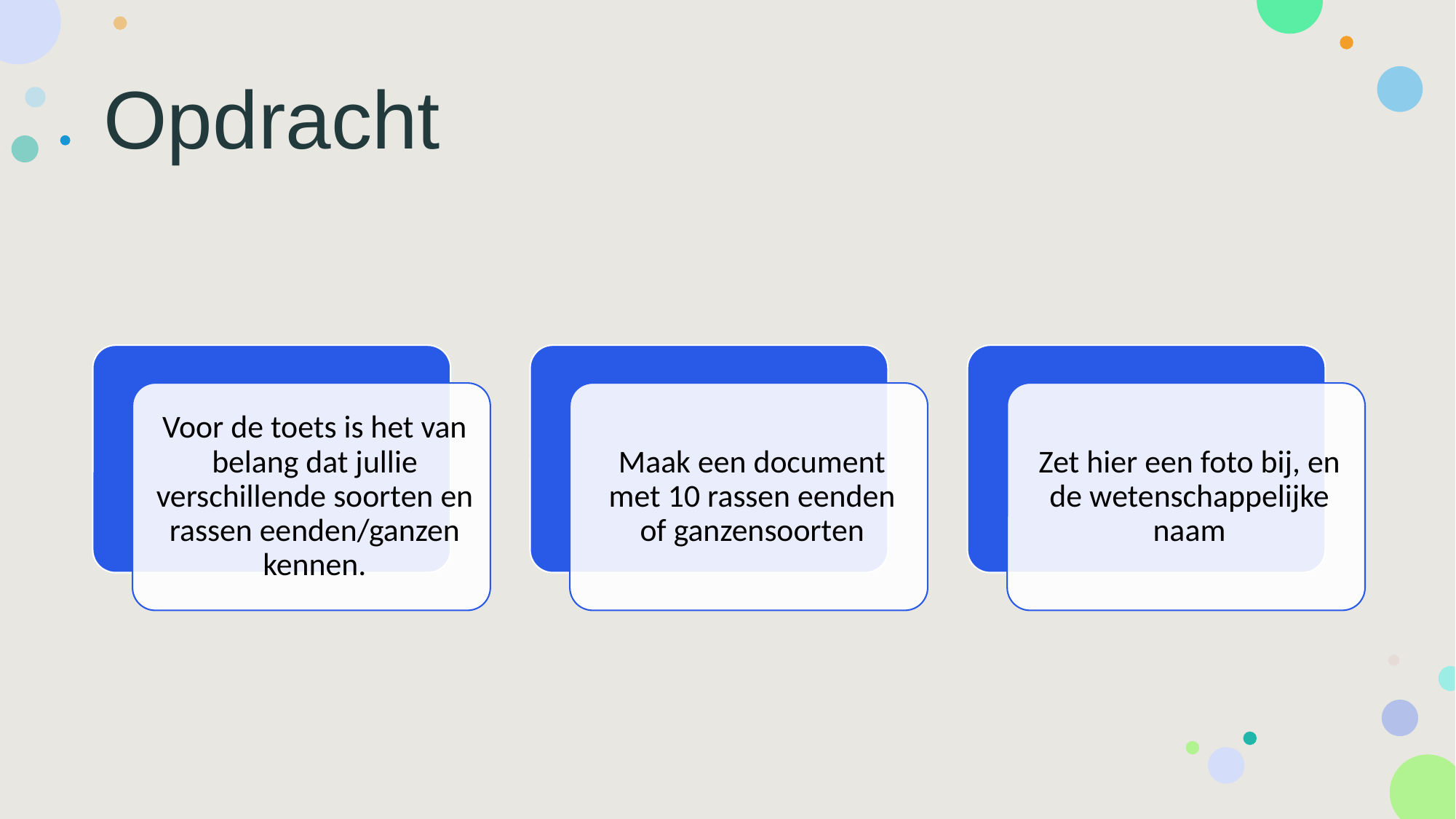

# Opdracht
Voor de toets is het van belang dat jullie verschillende soorten en rassen eenden/ganzen kennen.
Maak een document met 10 rassen eenden of ganzensoorten
Zet hier een foto bij, en de wetenschappelijke naam